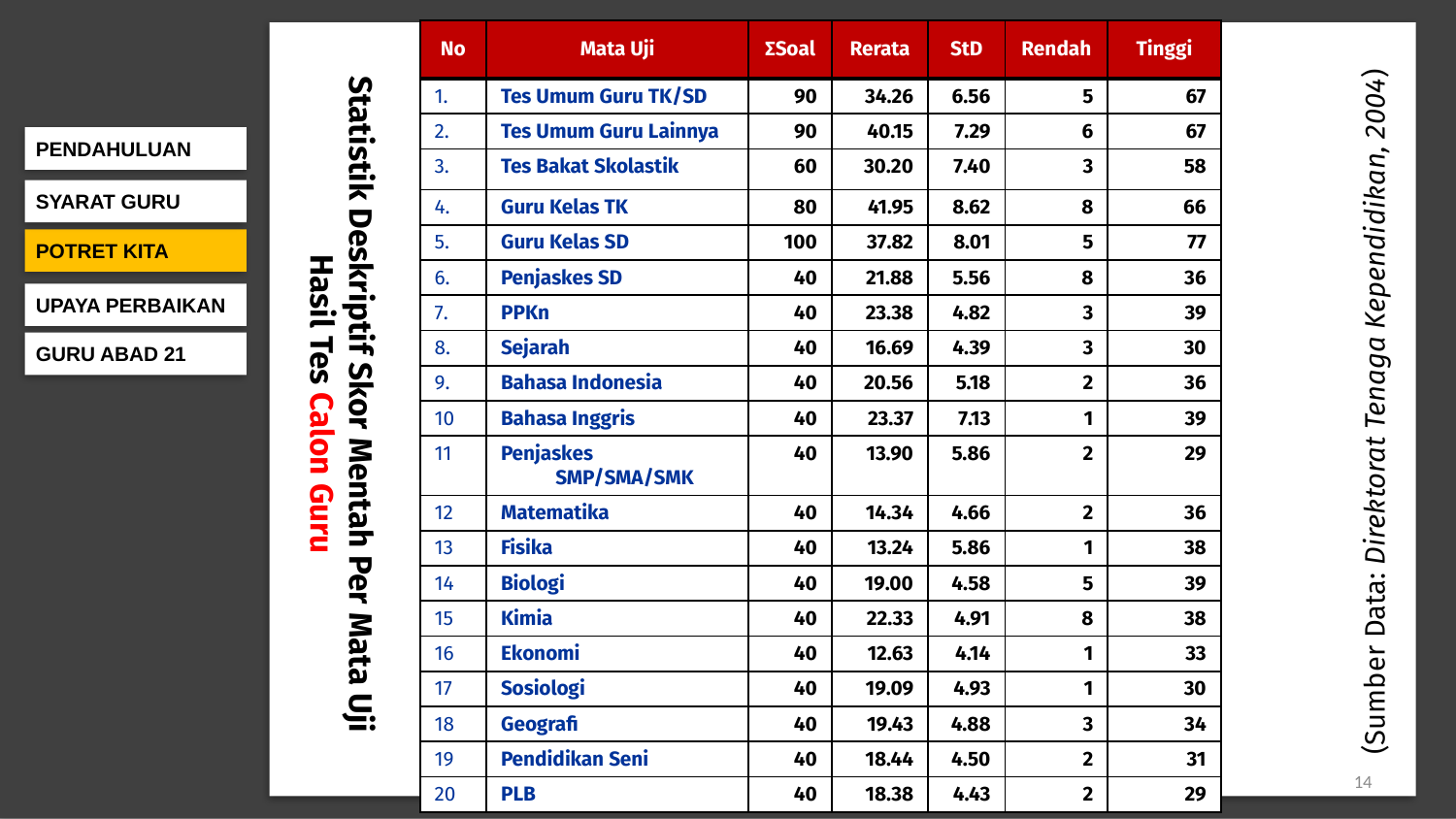

| No | Mata Uji | ∑Soal | Rerata | StD | Rendah | Tinggi |
| --- | --- | --- | --- | --- | --- | --- |
| 1. | Tes Umum Guru TK/SD | 90 | 34.26 | 6.56 | 5 | 67 |
| 2. | Tes Umum Guru Lainnya | 90 | 40.15 | 7.29 | 6 | 67 |
| 3. | Tes Bakat Skolastik | 60 | 30.20 | 7.40 | 3 | 58 |
| 4. | Guru Kelas TK | 80 | 41.95 | 8.62 | 8 | 66 |
| 5. | Guru Kelas SD | 100 | 37.82 | 8.01 | 5 | 77 |
| 6. | Penjaskes SD | 40 | 21.88 | 5.56 | 8 | 36 |
| 7. | PPKn | 40 | 23.38 | 4.82 | 3 | 39 |
| 8. | Sejarah | 40 | 16.69 | 4.39 | 3 | 30 |
| 9. | Bahasa Indonesia | 40 | 20.56 | 5.18 | 2 | 36 |
| 10 | Bahasa Inggris | 40 | 23.37 | 7.13 | 1 | 39 |
| 11 | Penjaskes SMP/SMA/SMK | 40 | 13.90 | 5.86 | 2 | 29 |
| 12 | Matematika | 40 | 14.34 | 4.66 | 2 | 36 |
| 13 | Fisika | 40 | 13.24 | 5.86 | 1 | 38 |
| 14 | Biologi | 40 | 19.00 | 4.58 | 5 | 39 |
| 15 | Kimia | 40 | 22.33 | 4.91 | 8 | 38 |
| 16 | Ekonomi | 40 | 12.63 | 4.14 | 1 | 33 |
| 17 | Sosiologi | 40 | 19.09 | 4.93 | 1 | 30 |
| 18 | Geografi | 40 | 19.43 | 4.88 | 3 | 34 |
| 19 | Pendidikan Seni | 40 | 18.44 | 4.50 | 2 | 31 |
| 20 | PLB | 40 | 18.38 | 4.43 | 2 | 29 |
PENDAHULUAN
SYARAT GURU
POTRET KITA
UPAYA PERBAIKAN
GURU ABAD 21
(Sumber Data: Direktorat Tenaga Kependidikan, 2004)
Statistik Deskriptif Skor Mentah Per Mata Uji Hasil Tes Calon Guru
1:14
1:20
SMK
1:13
1:12
14